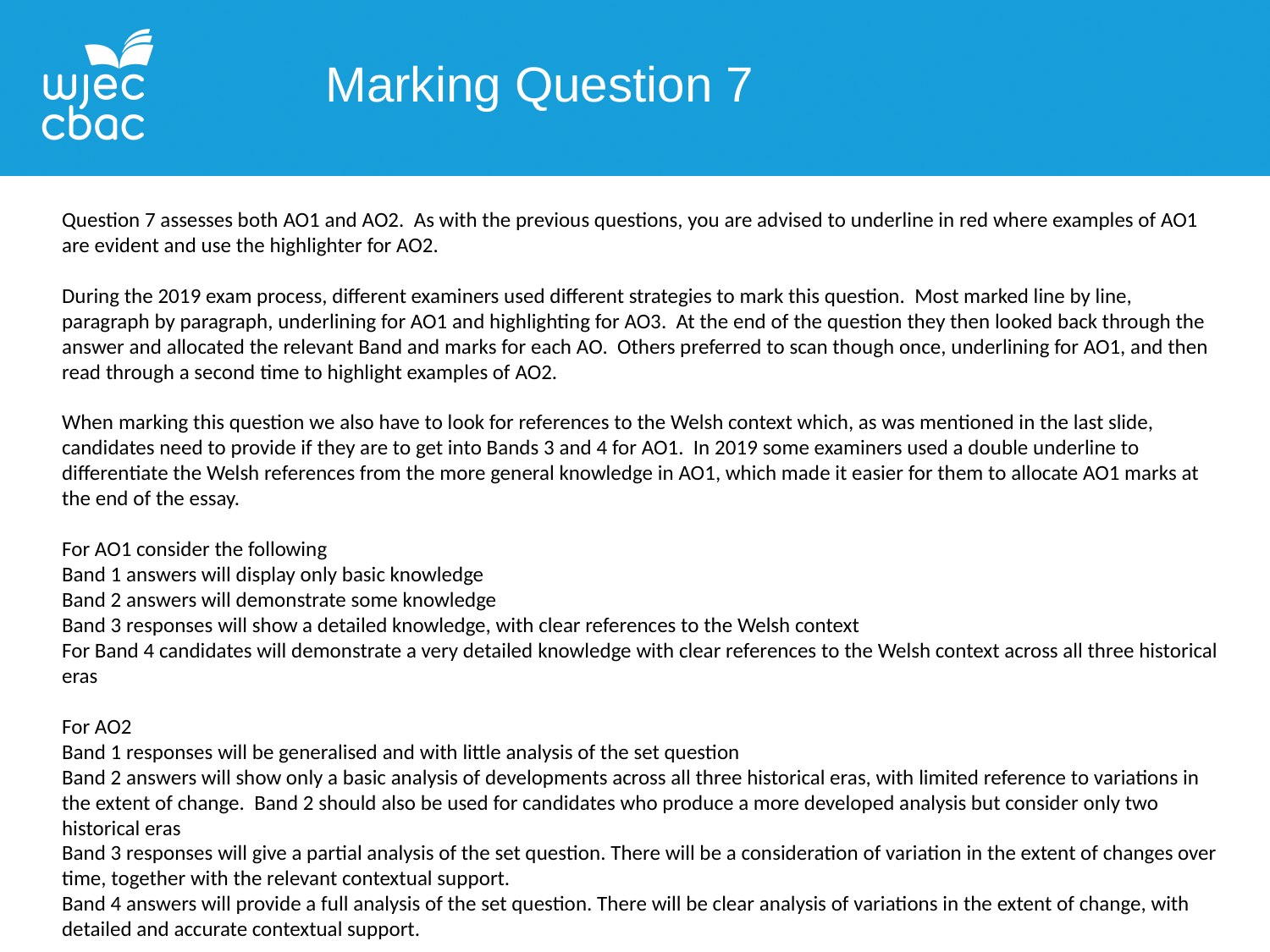

Marking Question 7

Question 7 assesses both AO1 and AO2.  As with the previous questions, you are advised to underline in red where examples of AO1 are evident and use the highlighter for AO2.

During the 2019 exam process, different examiners used different strategies to mark this question.  Most marked line by line, paragraph by paragraph, underlining for AO1 and highlighting for AO3.  At the end of the question they then looked back through the answer and allocated the relevant Band and marks for each AO.  Others preferred to scan though once, underlining for AO1, and then read through a second time to highlight examples of AO2.

When marking this question we also have to look for references to the Welsh context which, as was mentioned in the last slide, candidates need to provide if they are to get into Bands 3 and 4 for AO1.  In 2019 some examiners used a double underline to differentiate the Welsh references from the more general knowledge in AO1, which made it easier for them to allocate AO1 marks at the end of the essay.

For AO1 consider the following
Band 1 answers will display only basic knowledge
Band 2 answers will demonstrate some knowledge
Band 3 responses will show a detailed knowledge, with clear references to the Welsh context
For Band 4 candidates will demonstrate a very detailed knowledge with clear references to the Welsh context across all three historical eras

For AO2
Band 1 responses will be generalised and with little analysis of the set question
Band 2 answers will show only a basic analysis of developments across all three historical eras, with limited reference to variations in the extent of change.  Band 2 should also be used for candidates who produce a more developed analysis but consider only two historical eras
Band 3 responses will give a partial analysis of the set question. There will be a consideration of variation in the extent of changes over time, together with the relevant contextual support.
Band 4 answers will provide a full analysis of the set question. There will be clear analysis of variations in the extent of change, with detailed and accurate contextual support.